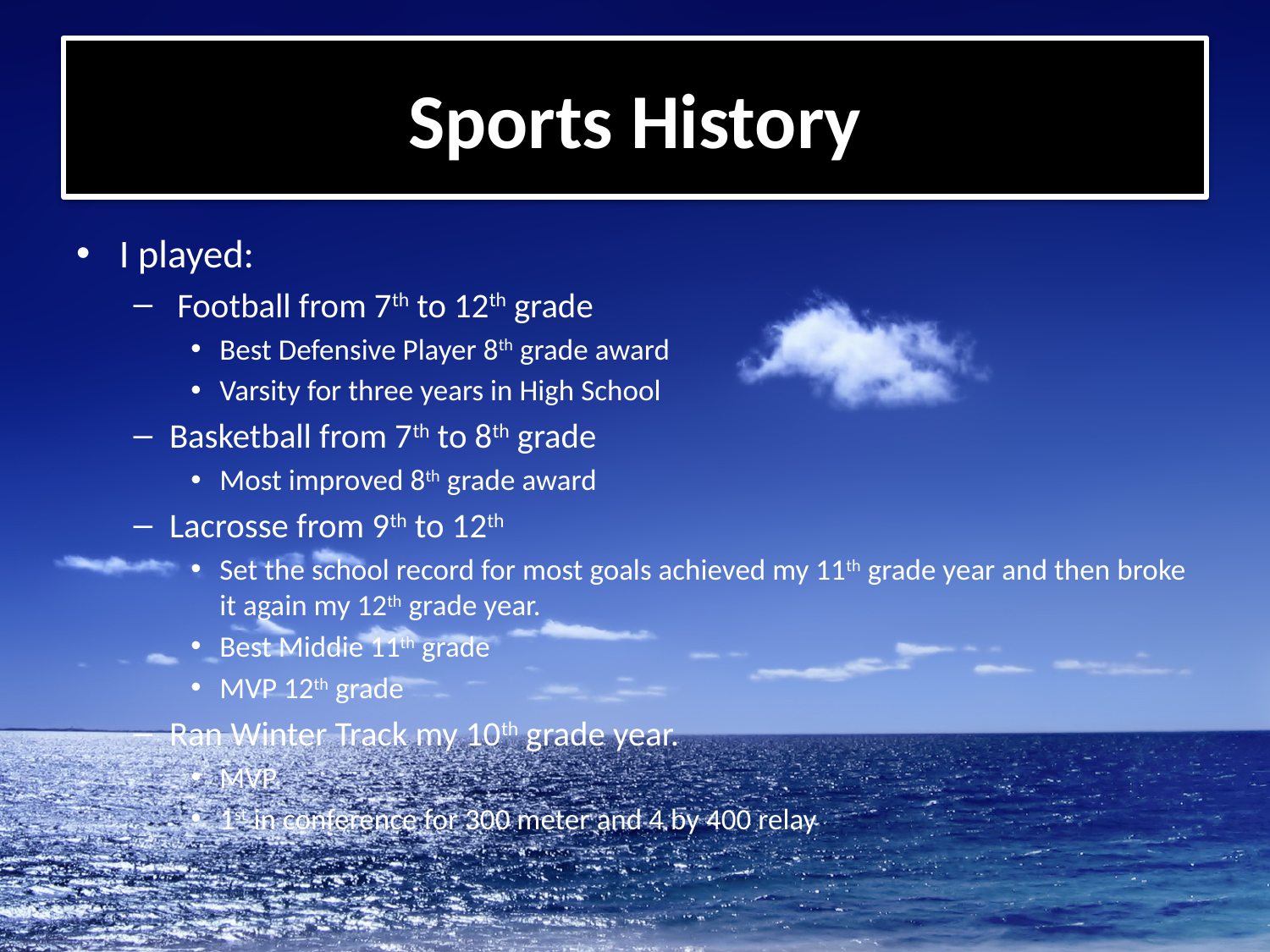

# Sports History
I played:
 Football from 7th to 12th grade
Best Defensive Player 8th grade award
Varsity for three years in High School
Basketball from 7th to 8th grade
Most improved 8th grade award
Lacrosse from 9th to 12th
Set the school record for most goals achieved my 11th grade year and then broke it again my 12th grade year.
Best Middie 11th grade
MVP 12th grade
Ran Winter Track my 10th grade year.
MVP
1st in conference for 300 meter and 4 by 400 relay